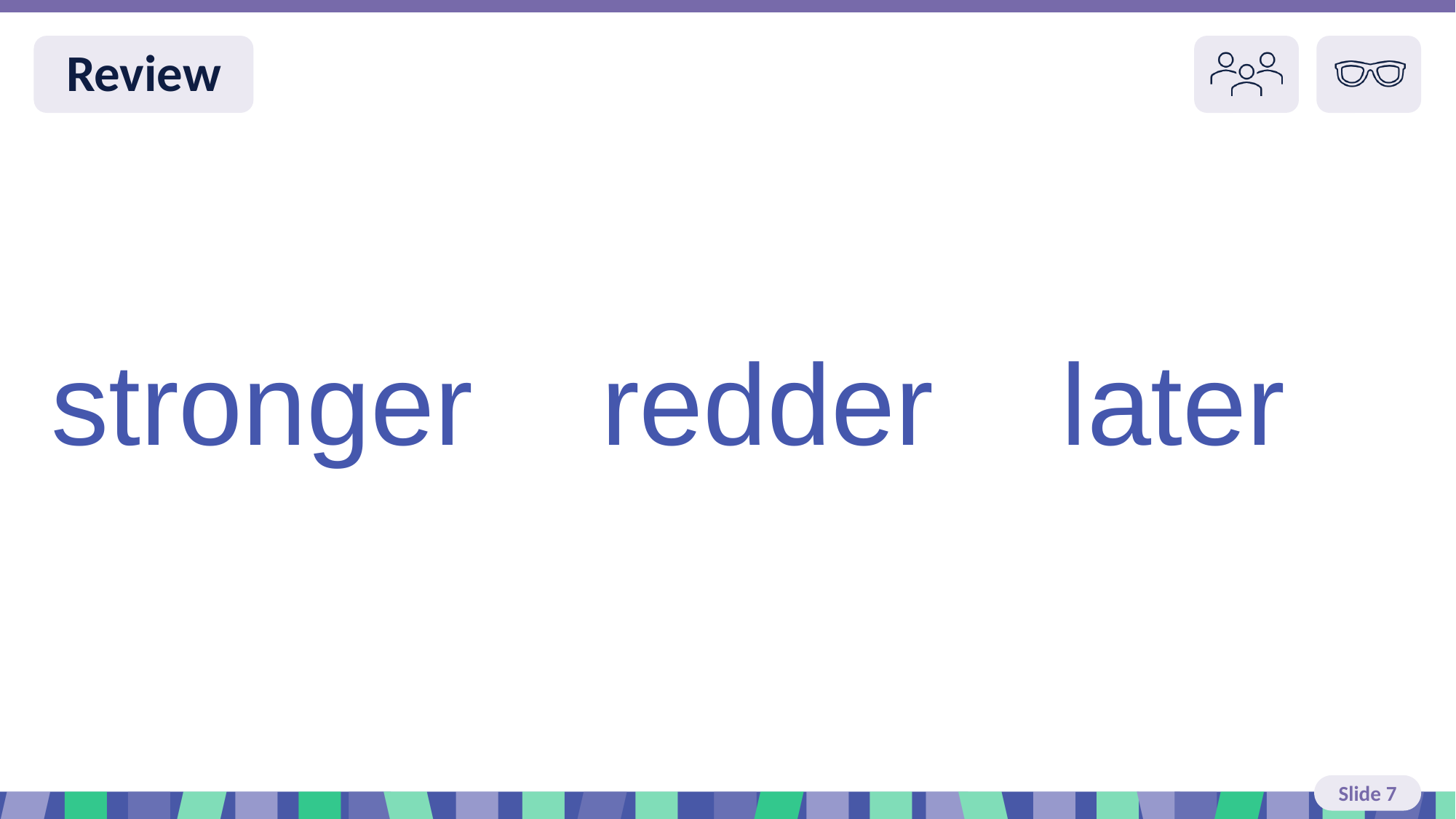

Slide 7 Review You do
stronger    redder    later